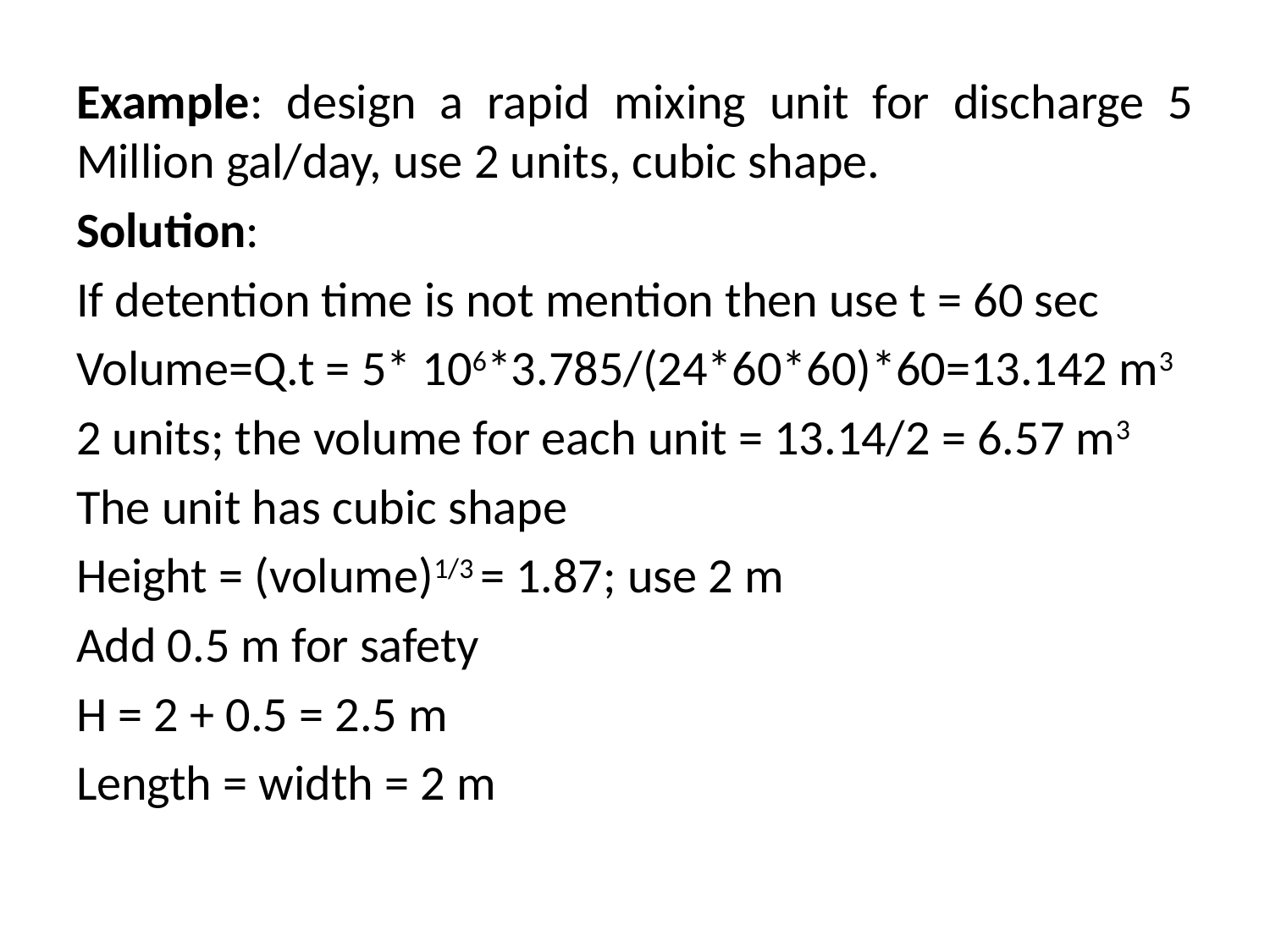

Example: design a rapid mixing unit for discharge 5 Million gal/day, use 2 units, cubic shape.
Solution:
If detention time is not mention then use t = 60 sec
Volume=Q.t = 5* 106*3.785/(24*60*60)*60=13.142 m3
2 units; the volume for each unit = 13.14/2 = 6.57 m3
The unit has cubic shape
Height = (volume)1/3 = 1.87; use 2 m
Add 0.5 m for safety
H = 2 + 0.5 = 2.5 m
Length = width = 2 m